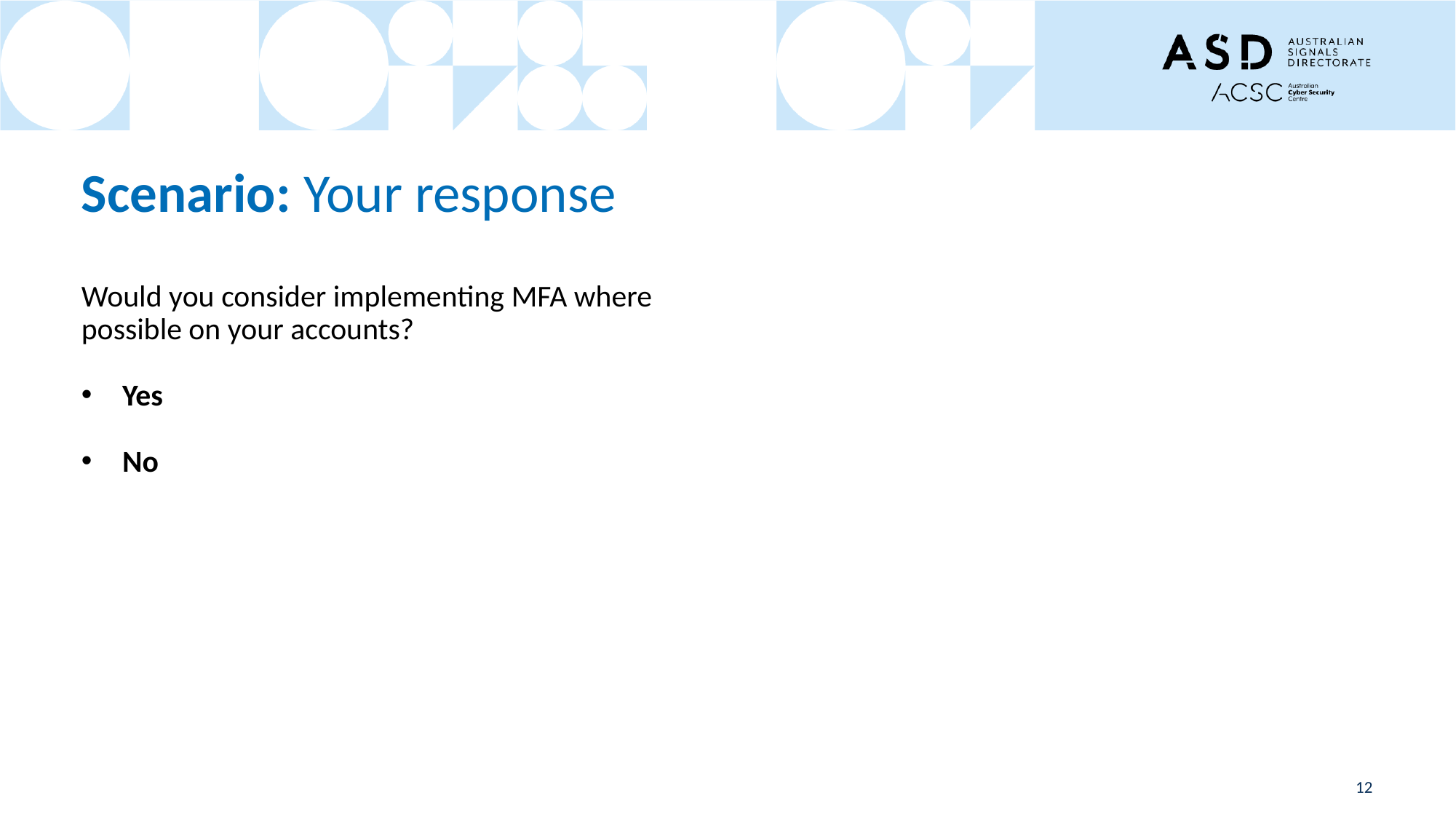

# Scenario: Your response
Would you consider implementing MFA where possible on your accounts?
Yes
No

12